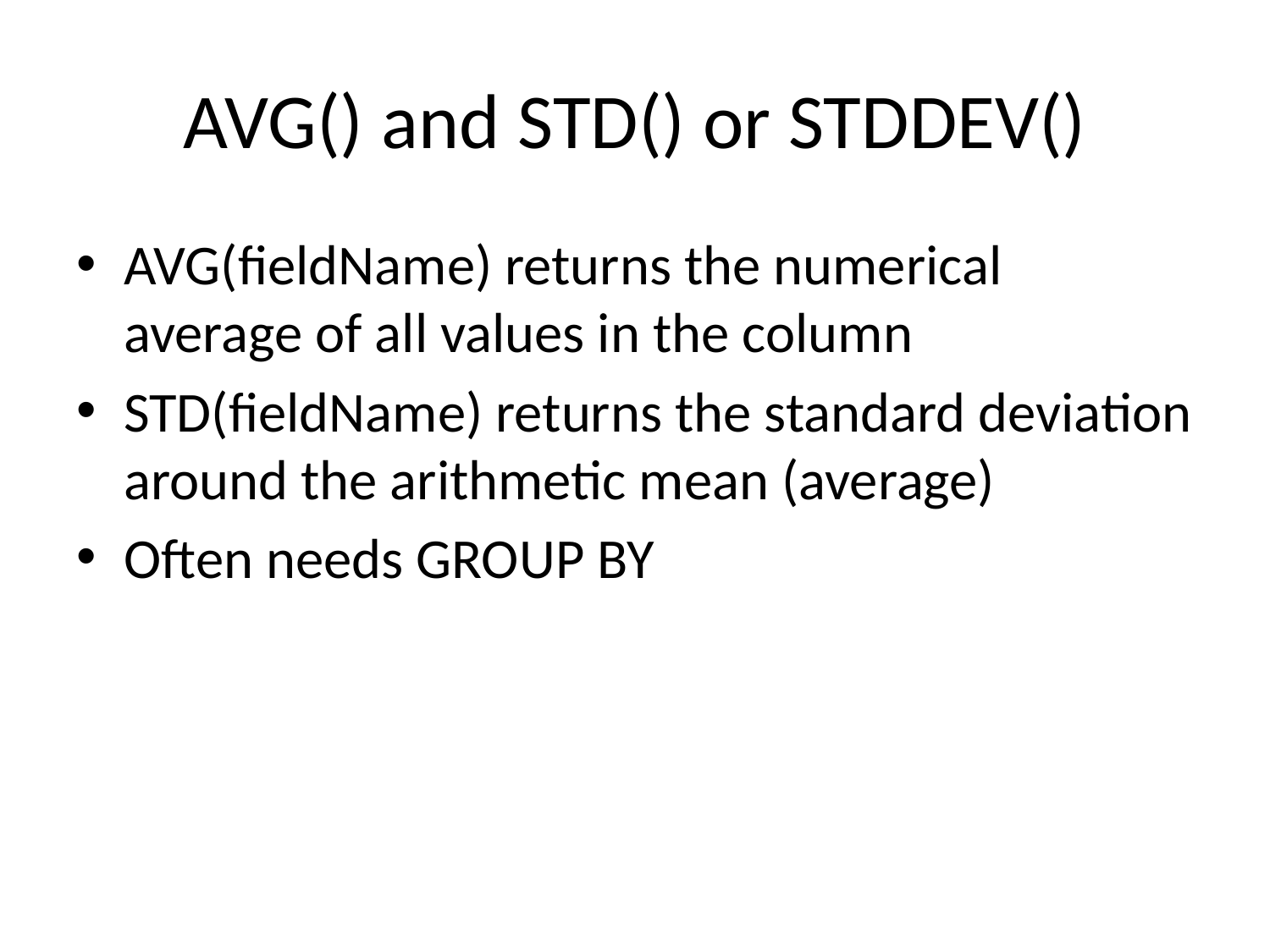

# AVG() and STD() or STDDEV()
AVG(fieldName) returns the numerical average of all values in the column
STD(fieldName) returns the standard deviation around the arithmetic mean (average)
Often needs GROUP BY